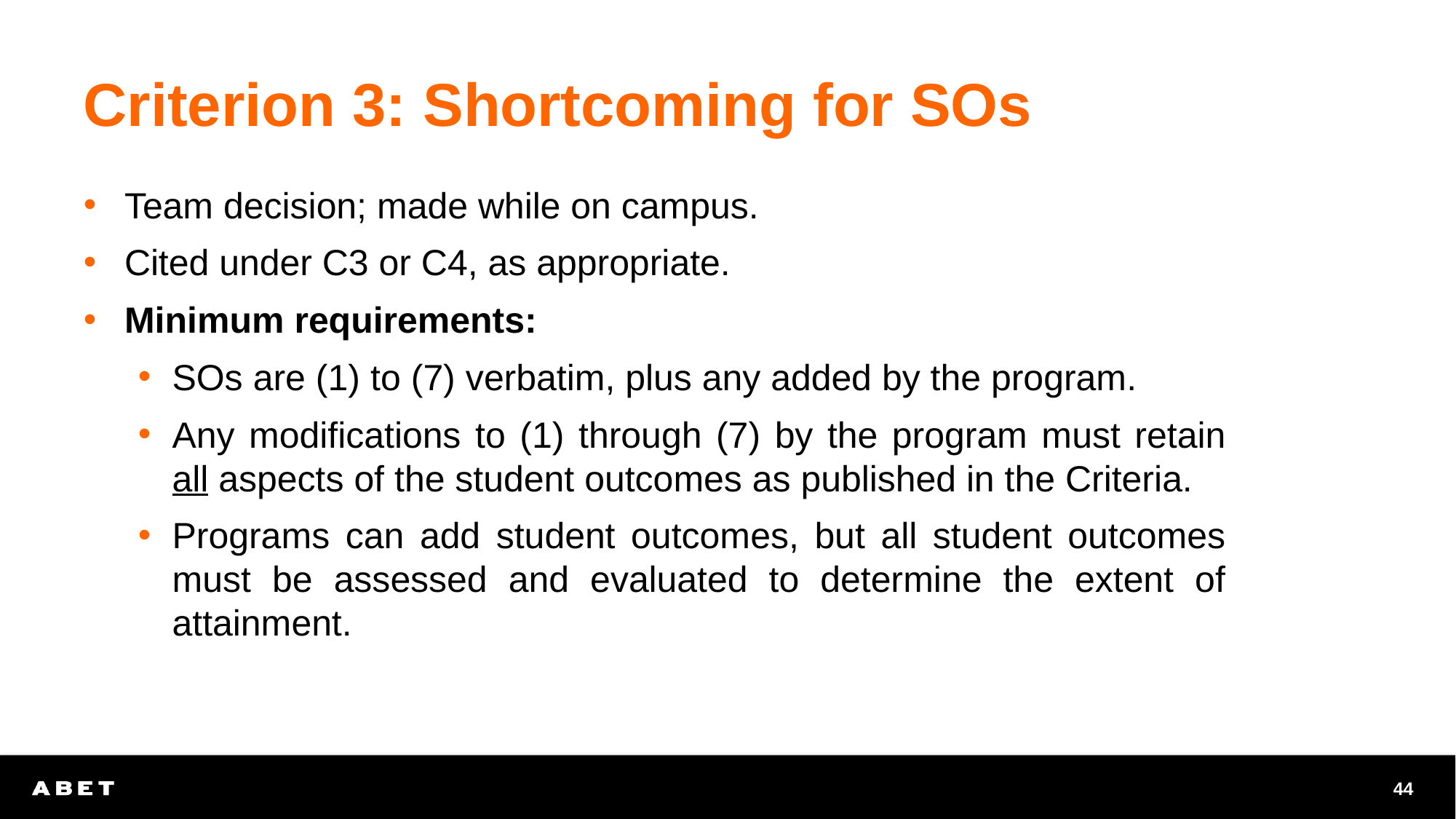

# Criterion 3: Shortcoming for SOs
Team decision; made while on campus.
Cited under C3 or C4, as appropriate.
Minimum requirements:
SOs are (1) to (7) verbatim, plus any added by the program.
Any modifications to (1) through (7) by the program must retain all aspects of the student outcomes as published in the Criteria.
Programs can add student outcomes, but all student outcomes must be assessed and evaluated to determine the extent of attainment.